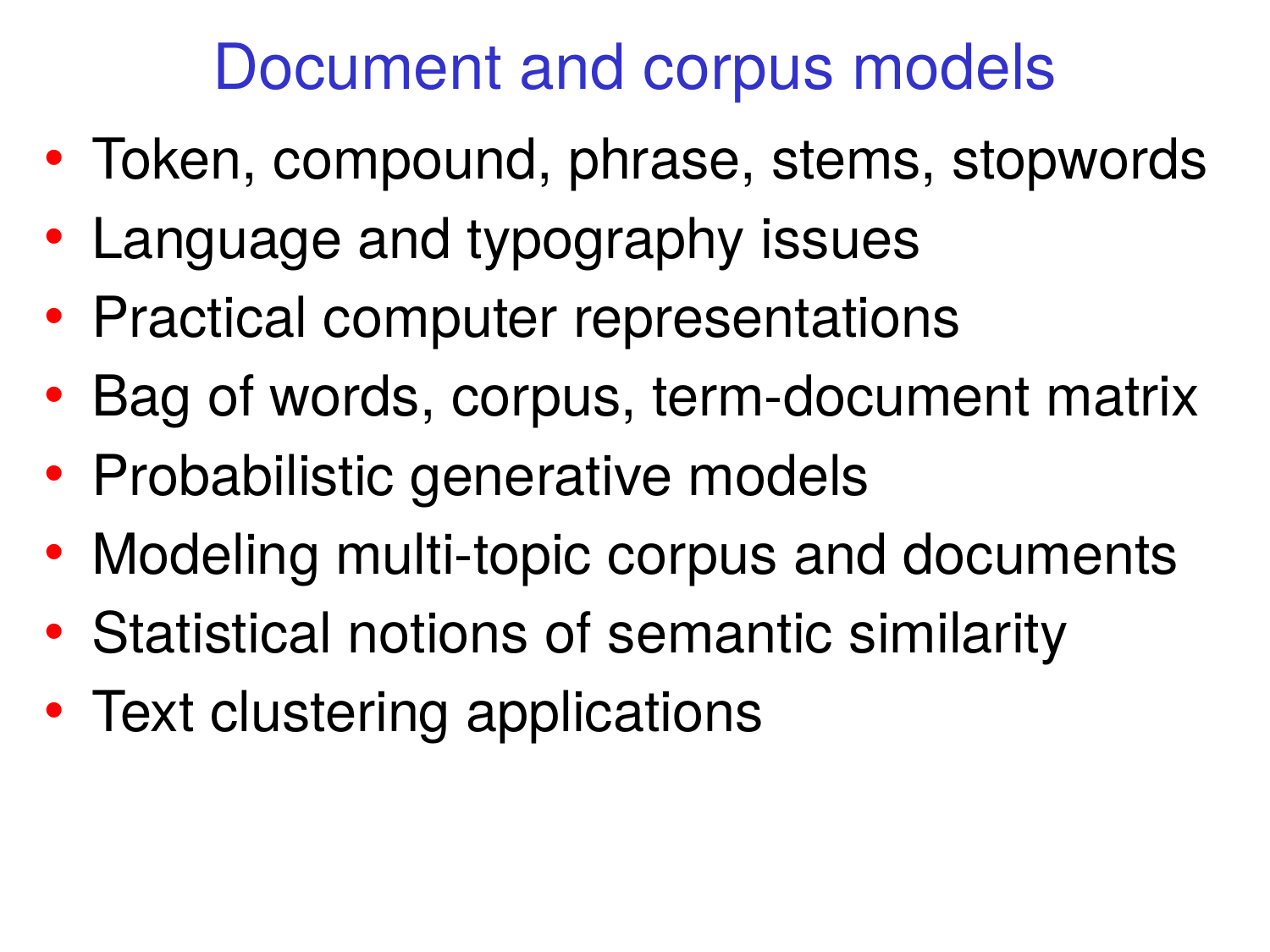

# Document and corpus models
Token, compound, phrase, stems, stopwords
Language and typography issues
Practical computer representations
Bag of words, corpus, term-document matrix
Probabilistic generative models
Modeling multi-topic corpus and documents
Statistical notions of semantic similarity
Text clustering applications